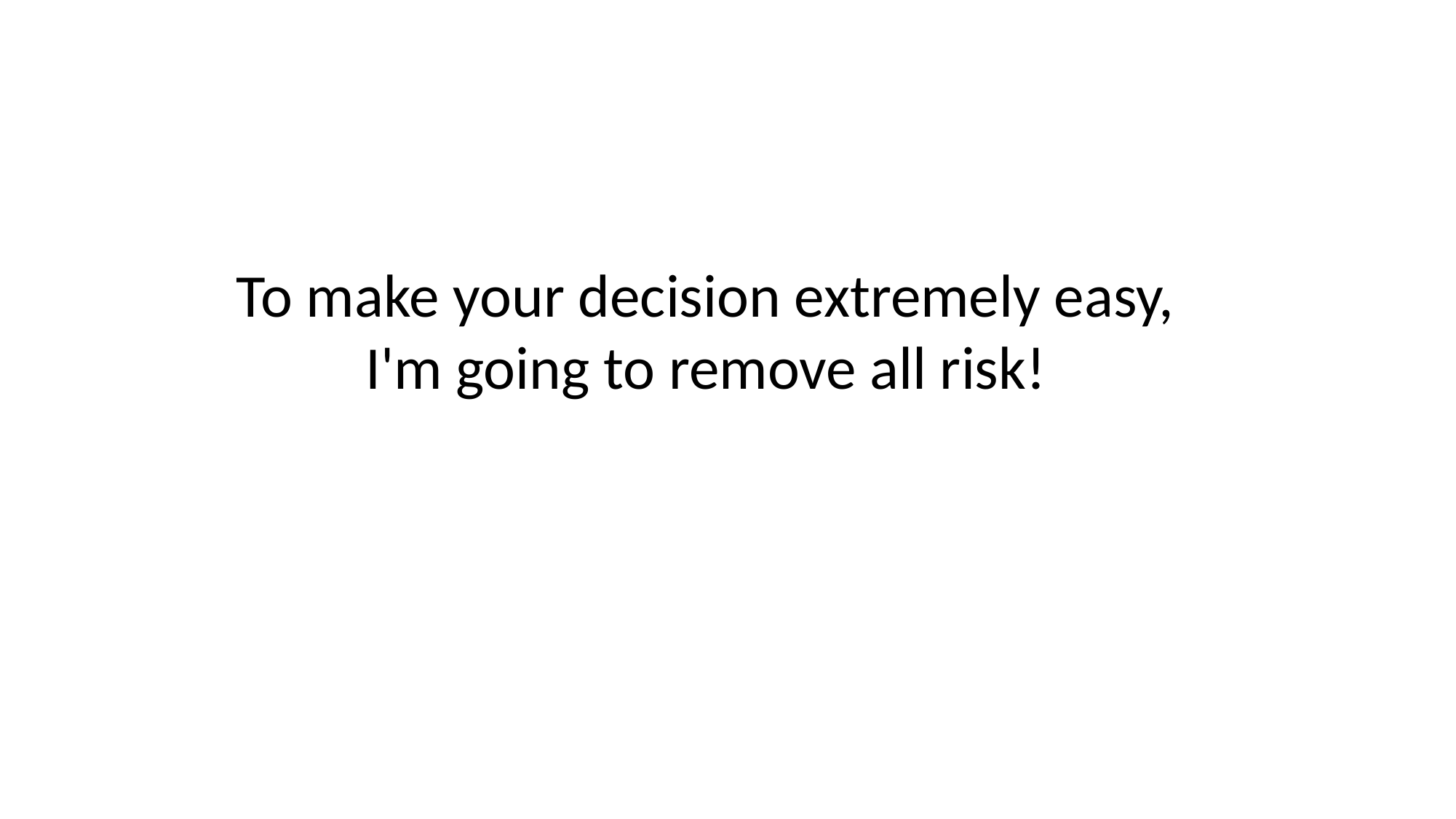

To make your decision extremely easy, I'm going to remove all risk!